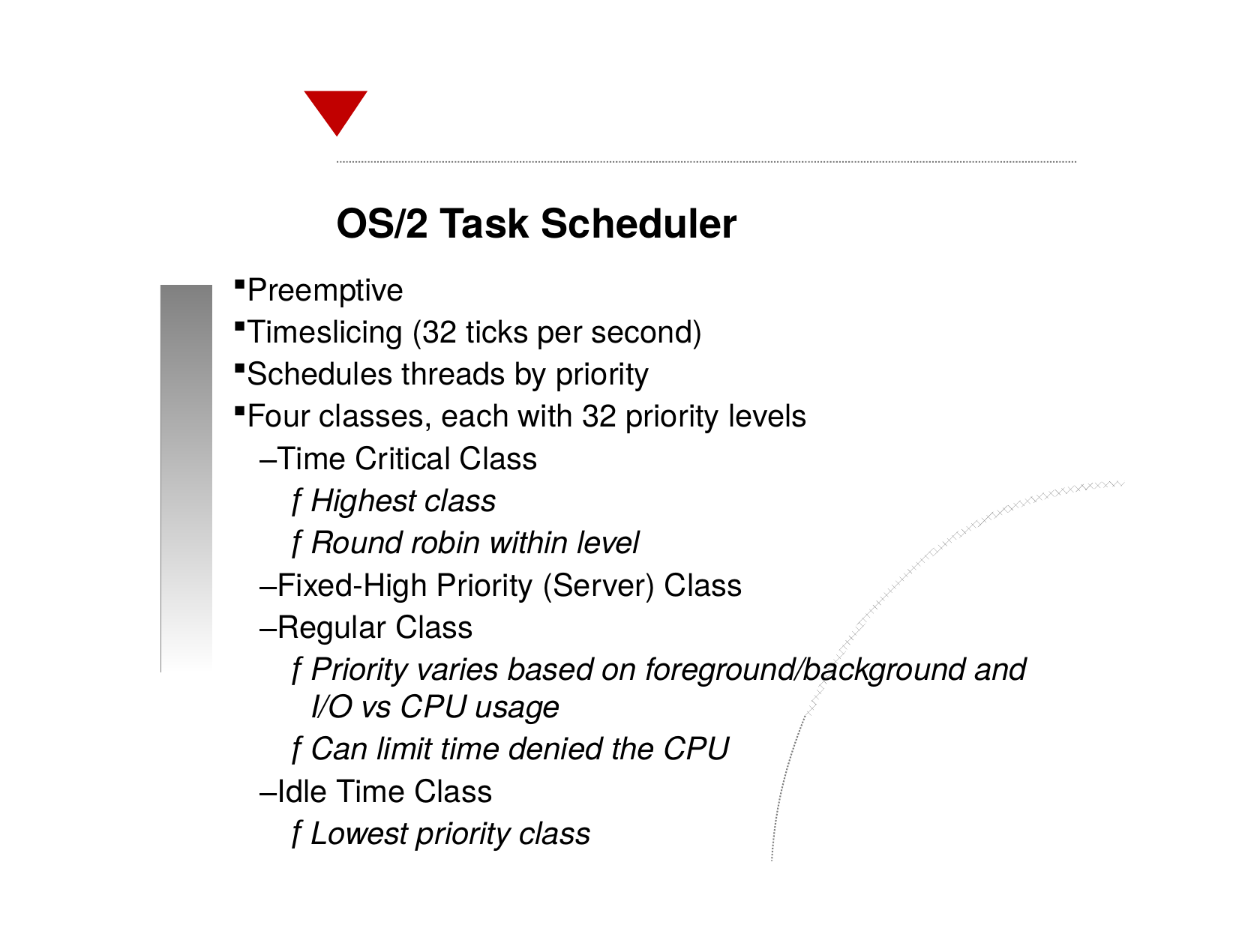

OS/2 Task Scheduler
Preemptive
Timeslicing (32 ticks per second)
Schedules threads by priority
Four classes, each with 32 priority levels
Time Critical Class
Highest class
Round robin within level
Fixed-High Priority (Server) Class
Regular Class
Priority varies based on foreground/background and I/O vs CPU usage
Can limit time denied the CPU
Idle Time Class
Lowest priority class